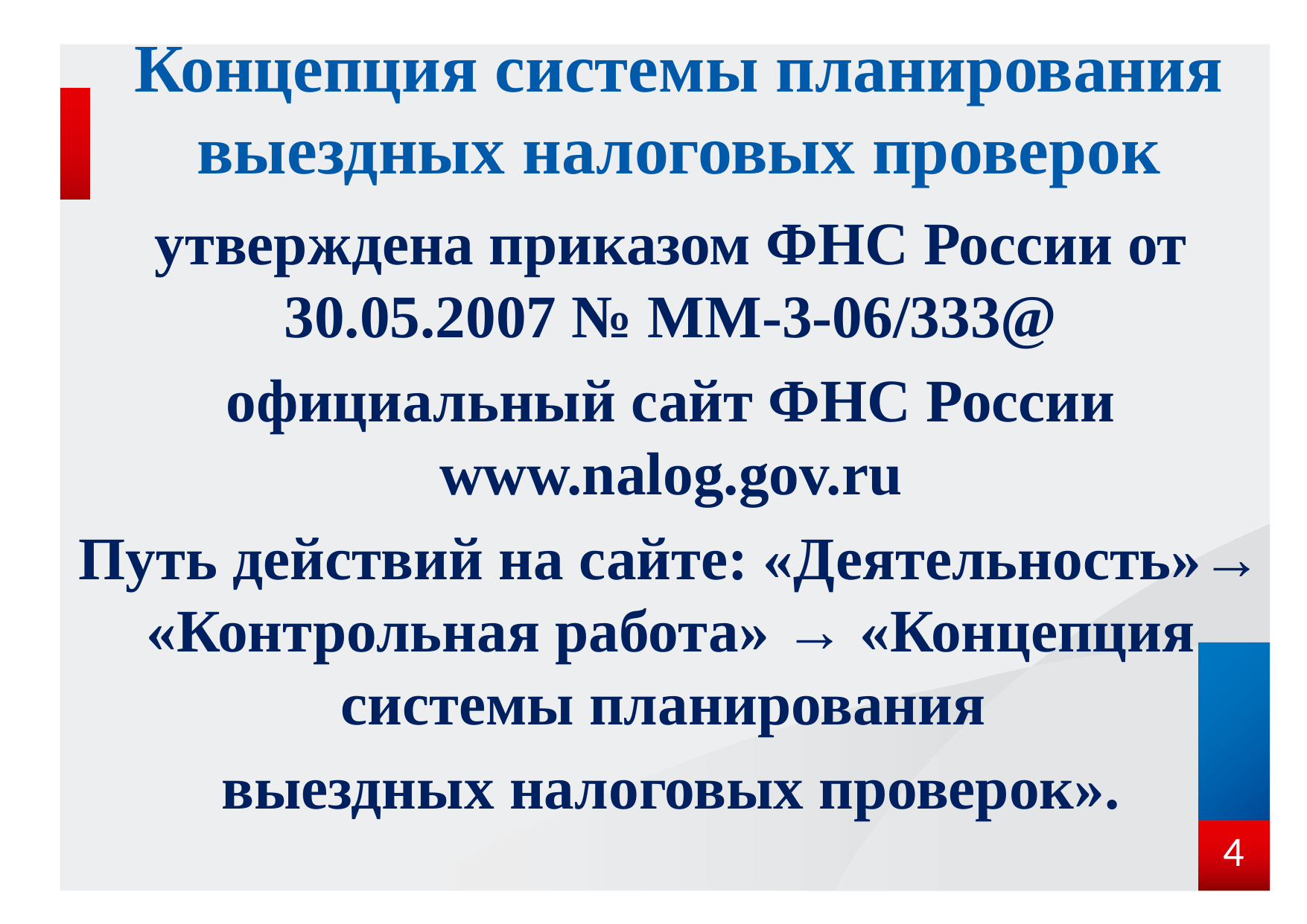

# Концепция системы планирования выездных налоговых проверок
утверждена приказом ФНС России от 30.05.2007 № ММ-3-06/333@
официальный сайт ФНС России www.nalog.gov.ru
Путь действий на сайте: «Деятельность»→ «Контрольная работа» → «Концепция системы планирования
выездных налоговых проверок».
4